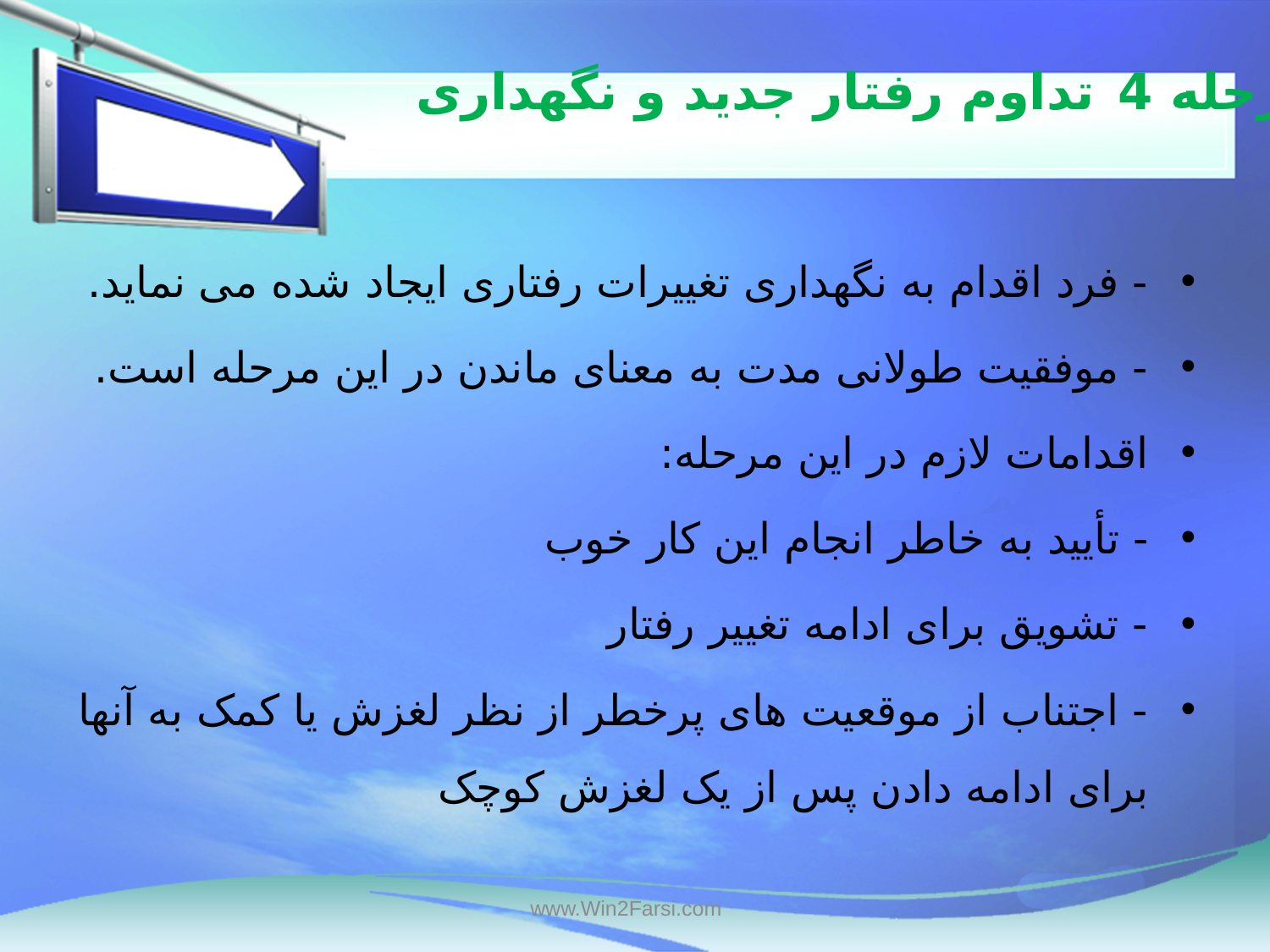

# مرحله 4 تداوم رفتار جدید و نگهداری
- فرد اقدام به نگهداری تغییرات رفتاری ایجاد شده می نماید.
- موفقیت طولانی مدت به معنای ماندن در این مرحله است.
اقدامات لازم در این مرحله:
- تأیید به خاطر انجام این کار خوب
- تشویق برای ادامه تغییر رفتار
- اجتناب از موقعیت های پرخطر از نظر لغزش یا کمک به آنها برای ادامه دادن پس از یک لغزش کوچک

www.Win2Farsi.com